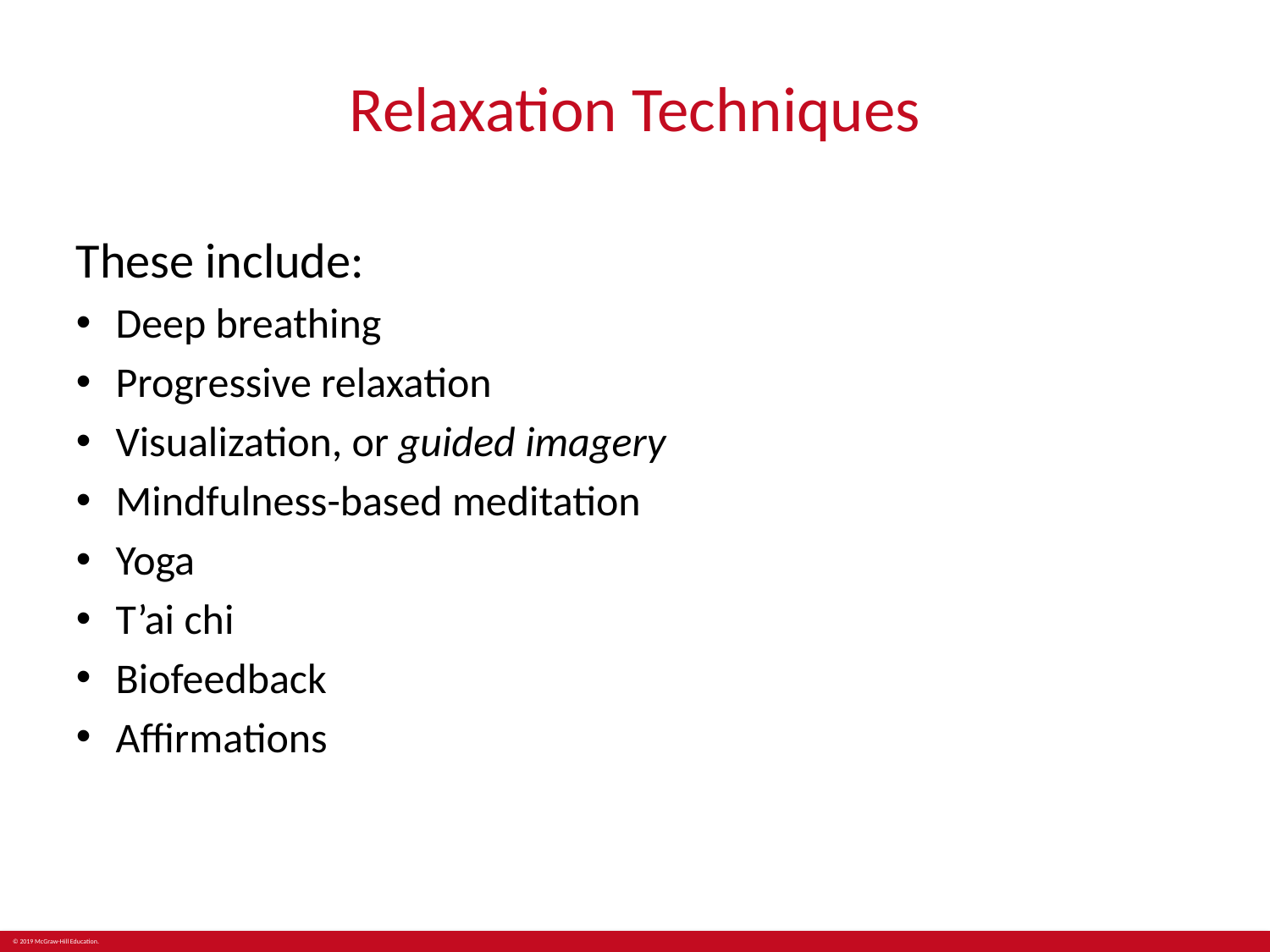

# Relaxation Techniques
These include:
Deep breathing
Progressive relaxation
Visualization, or guided imagery
Mindfulness-based meditation
Yoga
T’ai chi
Biofeedback
Affirmations